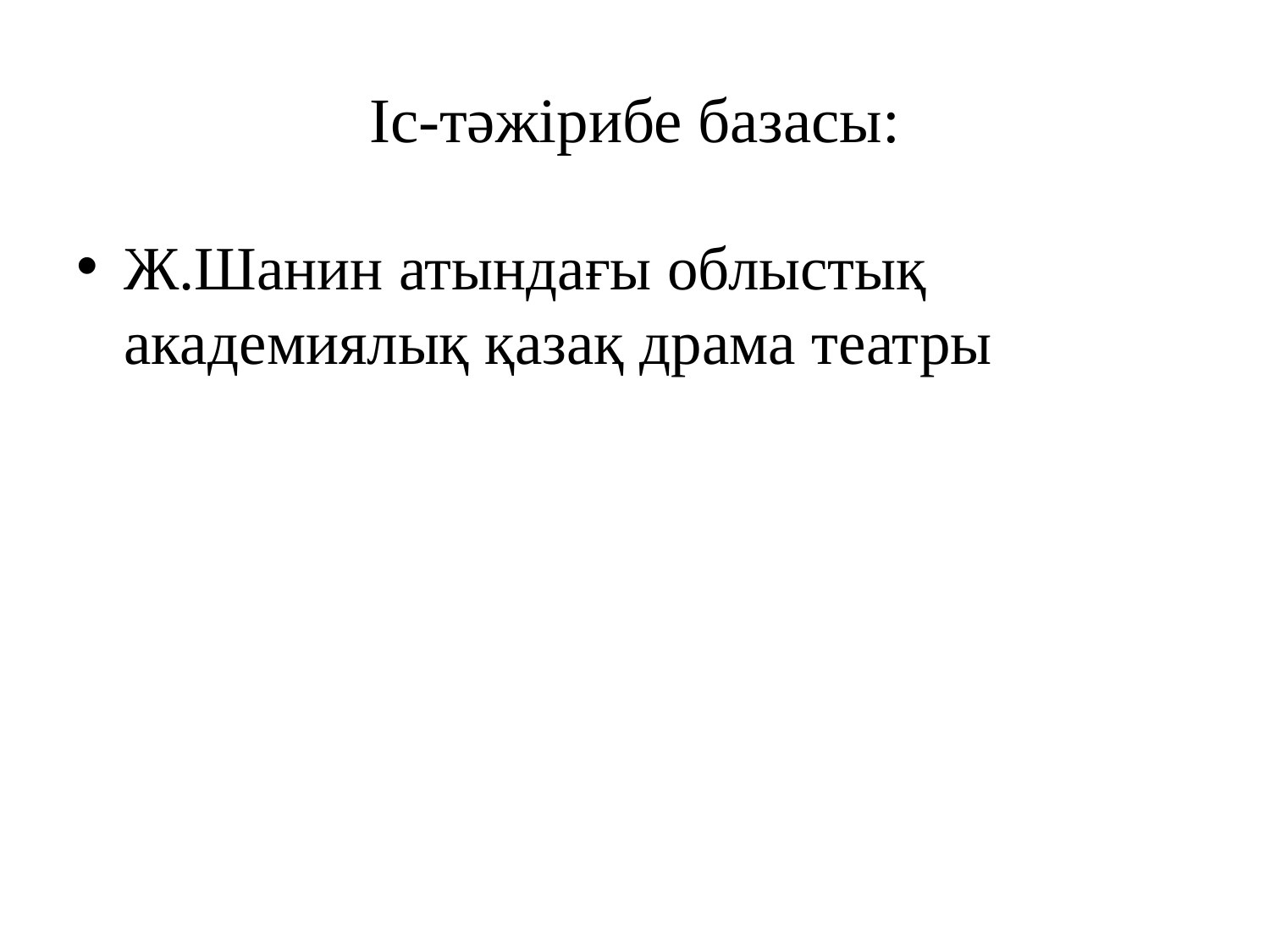

# Іс-тәжірибе базасы:
Ж.Шанин атындағы облыстық академиялық қазақ драма театры